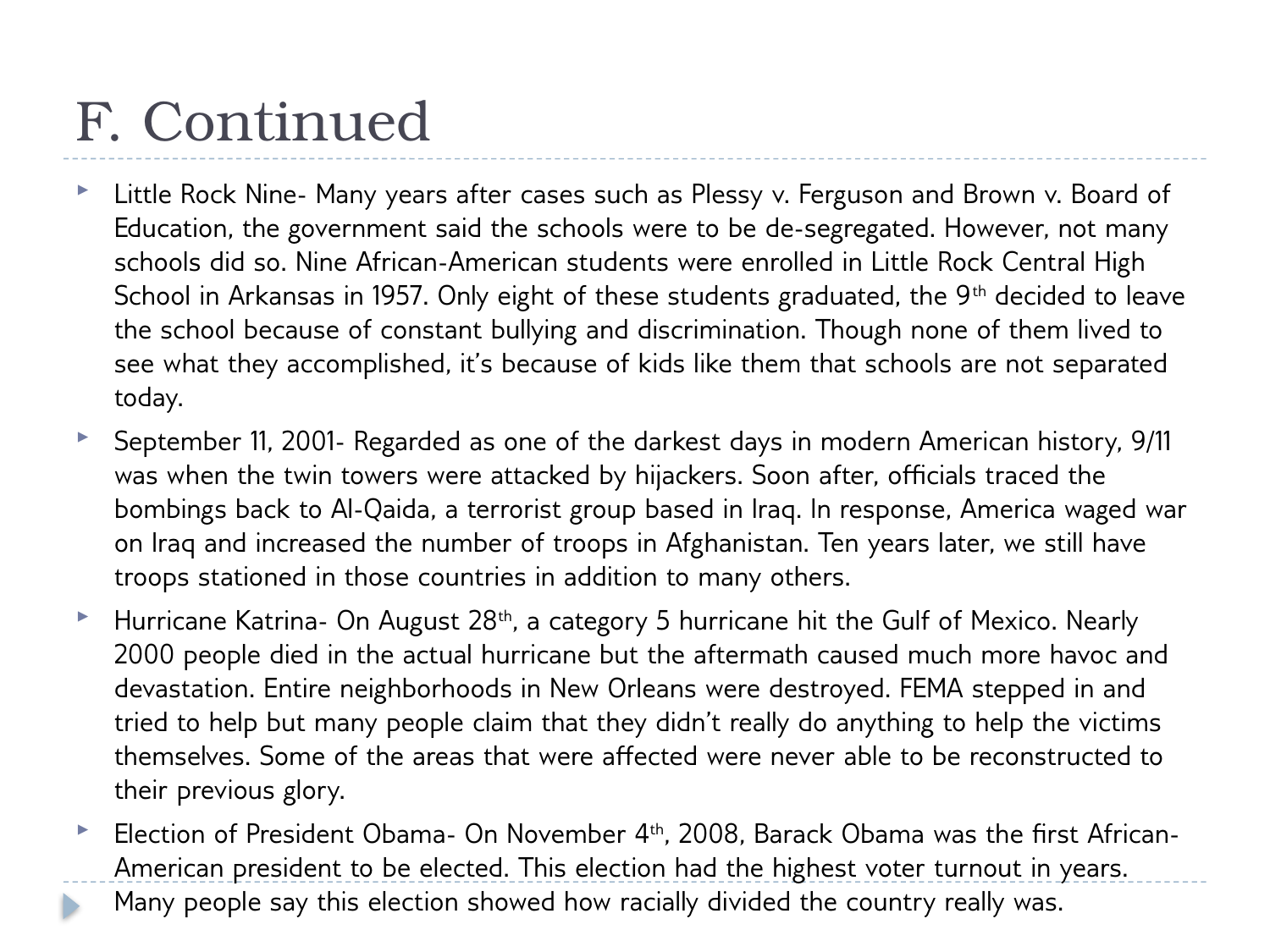

# F. Continued
Little Rock Nine- Many years after cases such as Plessy v. Ferguson and Brown v. Board of Education, the government said the schools were to be de-segregated. However, not many schools did so. Nine African-American students were enrolled in Little Rock Central High School in Arkansas in 1957. Only eight of these students graduated, the 9th decided to leave the school because of constant bullying and discrimination. Though none of them lived to see what they accomplished, it’s because of kids like them that schools are not separated today.
September 11, 2001- Regarded as one of the darkest days in modern American history, 9/11 was when the twin towers were attacked by hijackers. Soon after, officials traced the bombings back to Al-Qaida, a terrorist group based in Iraq. In response, America waged war on Iraq and increased the number of troops in Afghanistan. Ten years later, we still have troops stationed in those countries in addition to many others.
Hurricane Katrina- On August 28th, a category 5 hurricane hit the Gulf of Mexico. Nearly 2000 people died in the actual hurricane but the aftermath caused much more havoc and devastation. Entire neighborhoods in New Orleans were destroyed. FEMA stepped in and tried to help but many people claim that they didn’t really do anything to help the victims themselves. Some of the areas that were affected were never able to be reconstructed to their previous glory.
Election of President Obama- On November 4th, 2008, Barack Obama was the first African-American president to be elected. This election had the highest voter turnout in years. Many people say this election showed how racially divided the country really was.